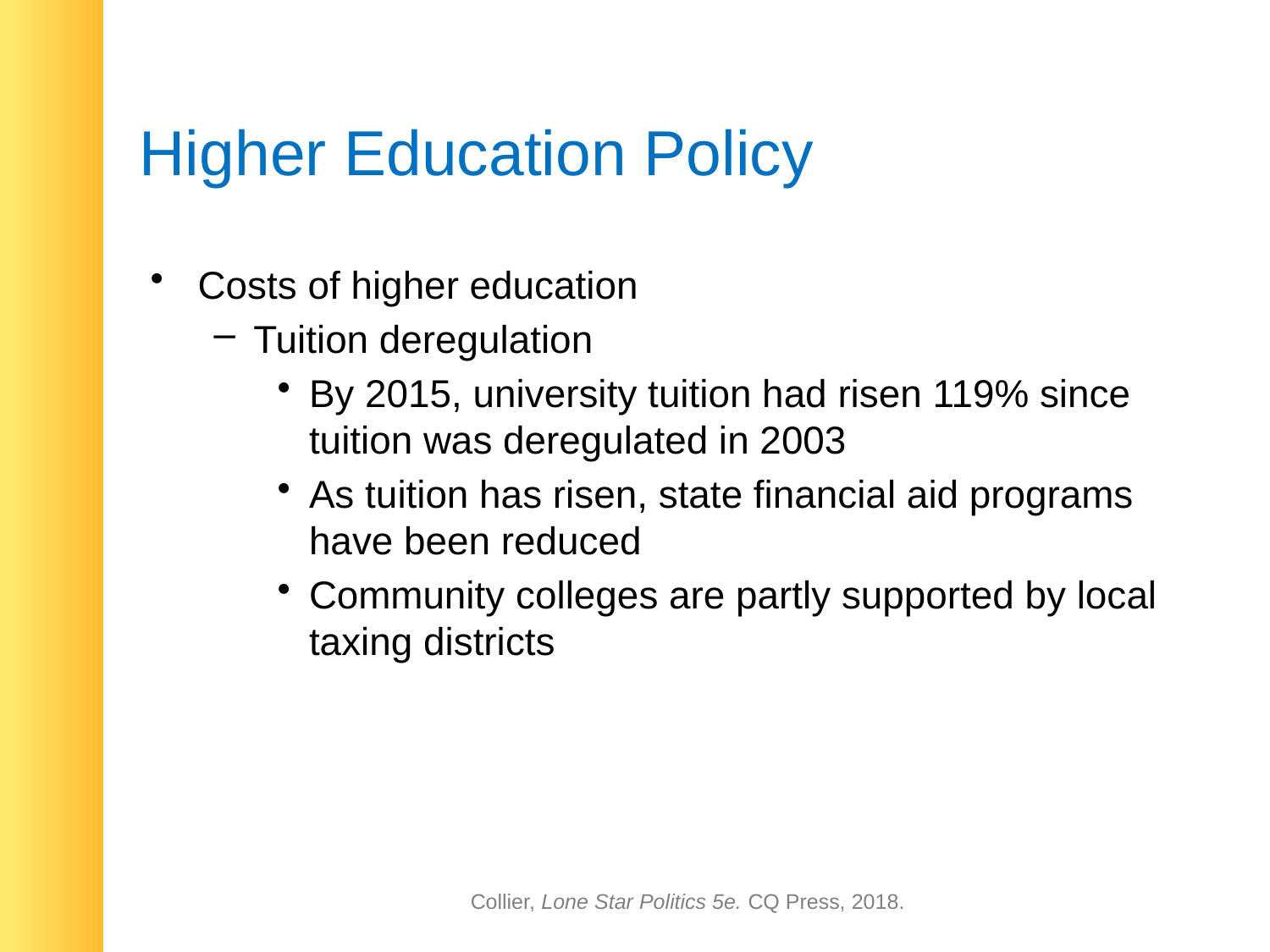

# Higher Education Policy
Costs of higher education
Tuition deregulation
By 2015, university tuition had risen 119% since tuition was deregulated in 2003
As tuition has risen, state financial aid programs have been reduced
Community colleges are partly supported by local taxing districts

Collier, Lone Star Politics 5e. CQ Press, 2018.